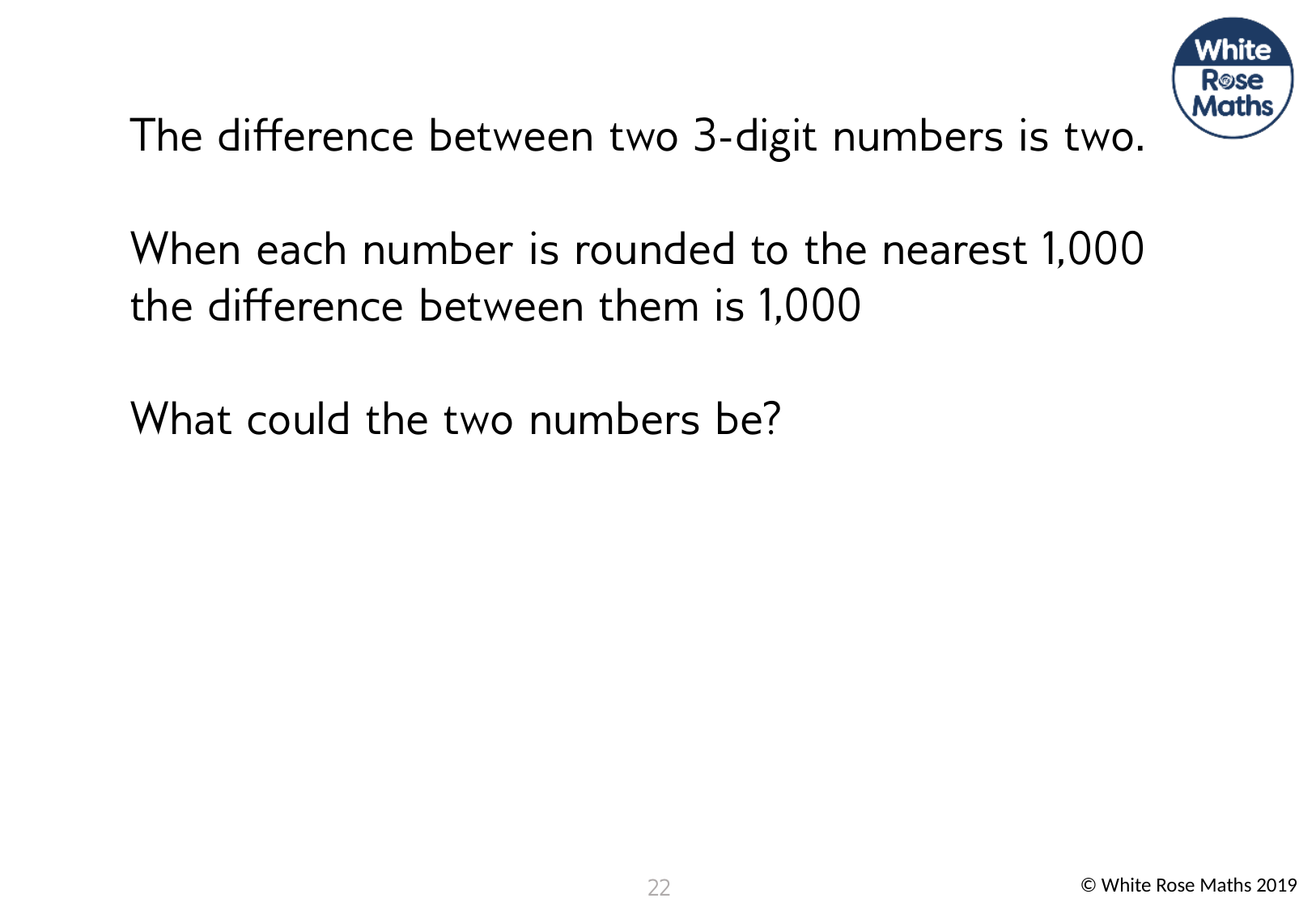

The difference between two 3-digit numbers is two.

When each number is rounded to the nearest 1,000 the difference between them is 1,000

What could the two numbers be?
22